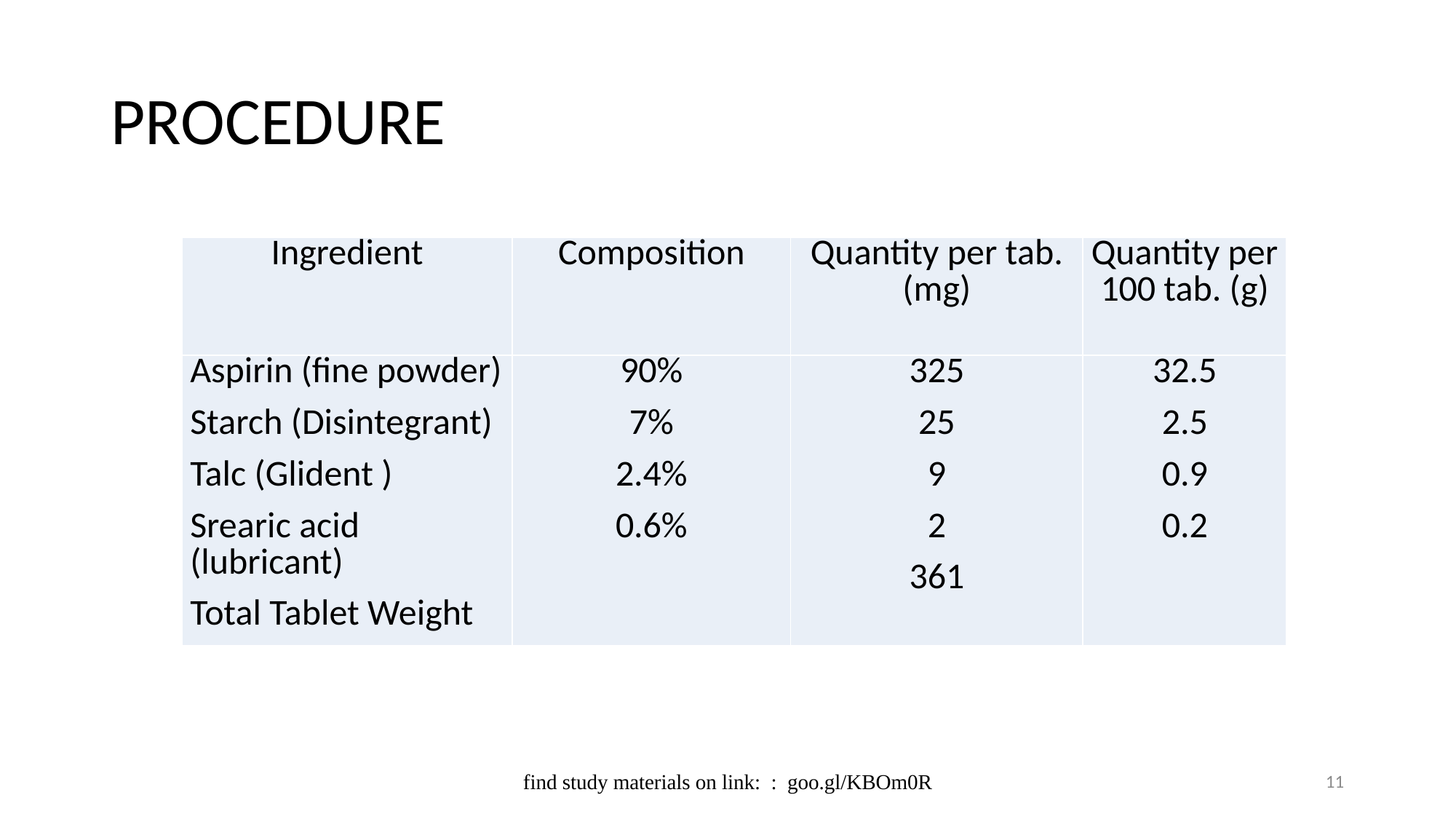

# PROCEDURE
| Ingredient | Composition | Quantity per tab.(mg) | Quantity per 100 tab. (g) |
| --- | --- | --- | --- |
| Aspirin (fine powder) Starch (Disintegrant) Talc (Glident ) Srearic acid (lubricant) Total Tablet Weight | 90% 7% 2.4% 0.6% | 325 25 9 2 361 | 32.5 2.5 0.9 0.2 |
find study materials on link:  :  goo.gl/KBOm0R
11